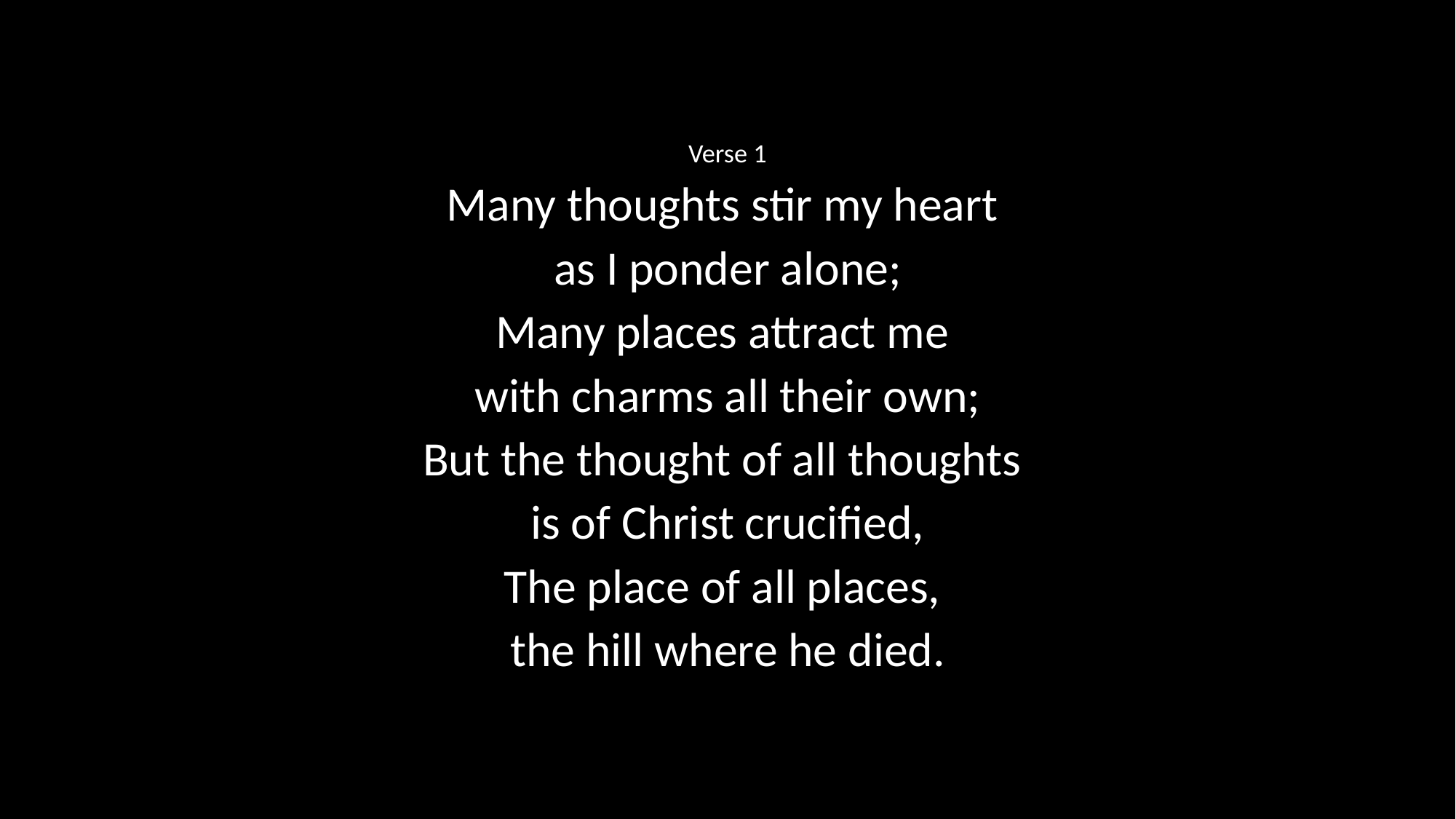

Verse 1
Many thoughts stir my heart
as I ponder alone;
Many places attract me
with charms all their own;
But the thought of all thoughts
is of Christ crucified,
The place of all places,
the hill where he died.